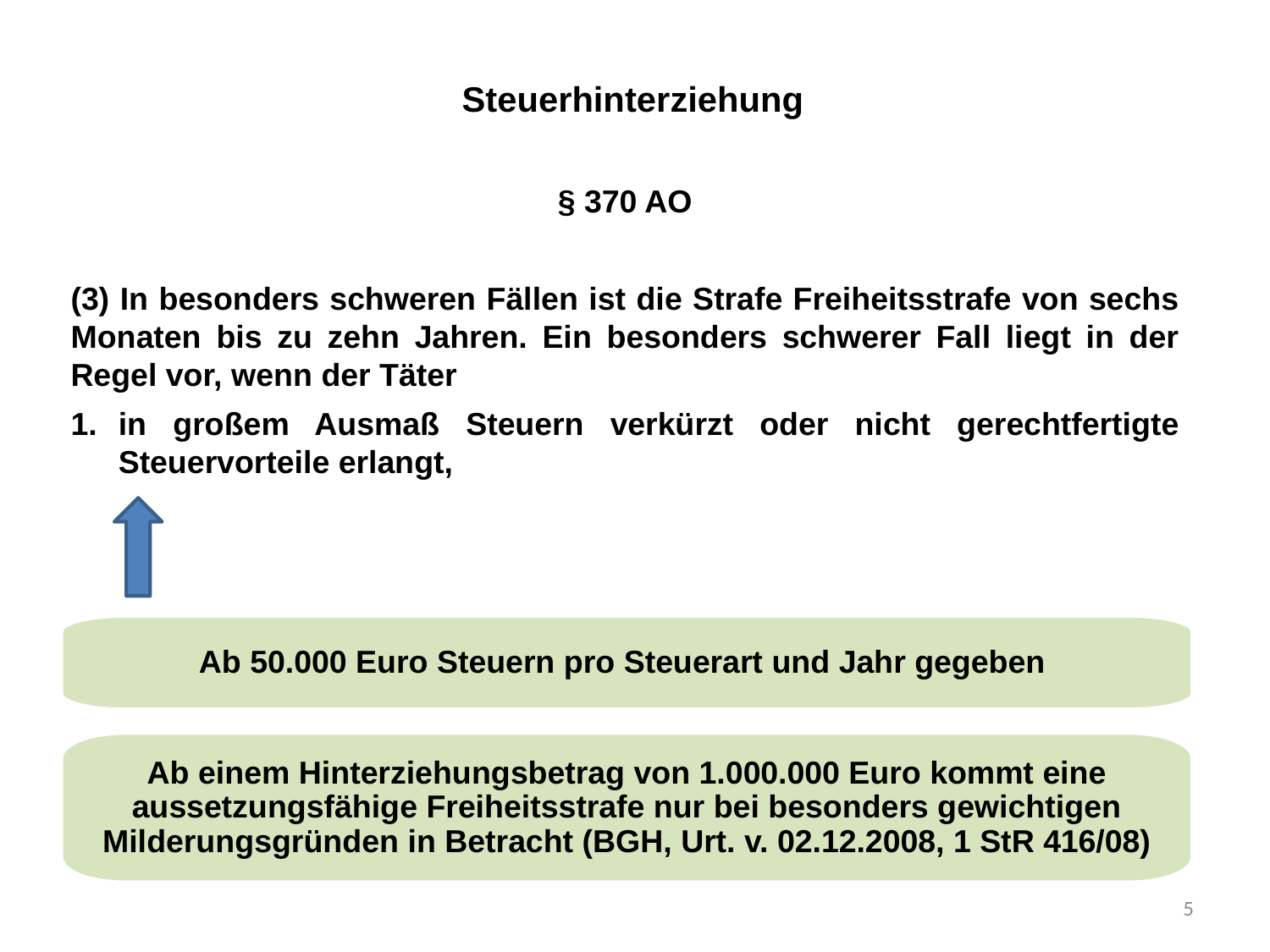

# Steuerhinterziehung

§ 370 AO

(3) In besonders schweren Fällen ist die Strafe Freiheitsstrafe von sechs Monaten bis zu zehn Jahren. Ein besonders schwerer Fall liegt in der Regel vor, wenn der Täter
in großem Ausmaß Steuern verkürzt oder nicht gerechtfertigte Steuervorteile erlangt,

Ab 50.000 Euro Steuern pro Steuerart und Jahr gegeben
Ab einem Hinterziehungsbetrag von 1.000.000 Euro kommt eine aussetzungsfähige Freiheitsstrafe nur bei besonders gewichtigen Milderungsgründen in Betracht (BGH, Urt. v. 02.12.2008, 1 StR 416/08)
5